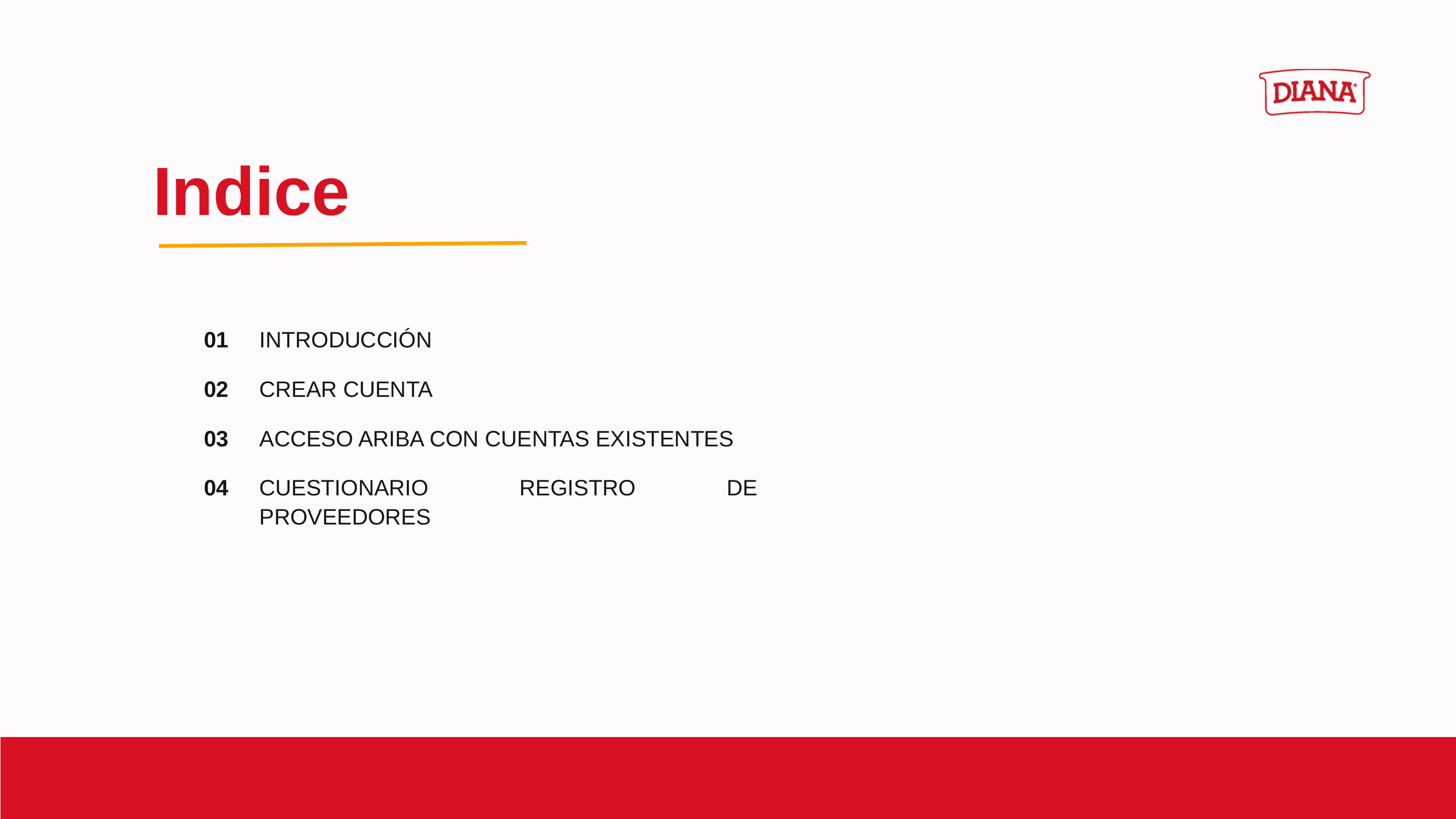

Indice

01
INTRODUCCIÓN
02
CREAR CUENTA
03
ACCESO ARIBA CON CUENTAS EXISTENTES
04
CUESTIONARIO REGISTRO DE PROVEEDORES